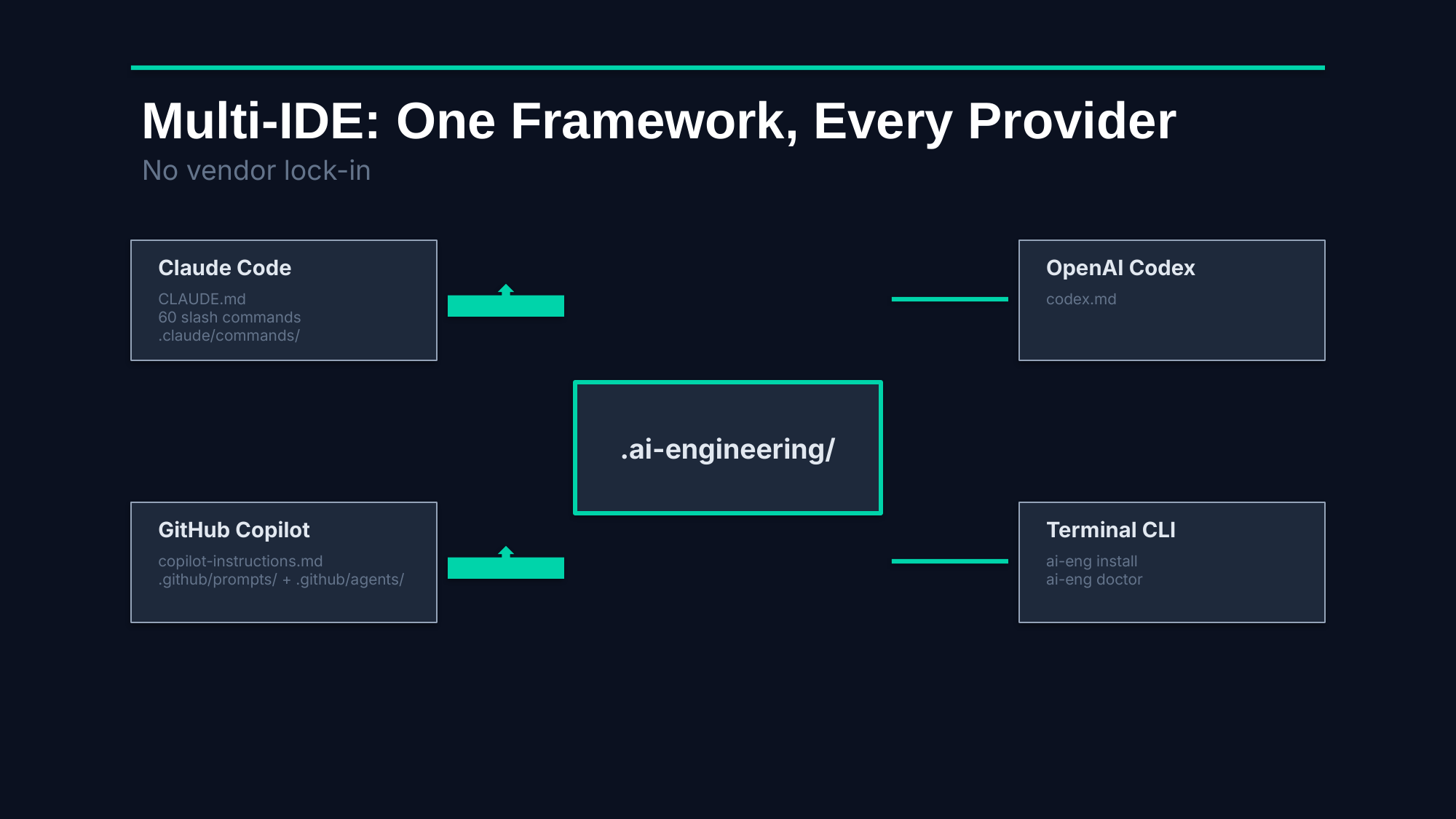

Multi-IDE: One Framework, Every Provider
No vendor lock-in

Claude Code
OpenAI Codex
CLAUDE.md
60 slash commands
.claude/commands/

codex.md

.ai-engineering/

GitHub Copilot
Terminal CLI
copilot-instructions.md
.github/prompts/ + .github/agents/

ai-eng install
ai-eng doctor